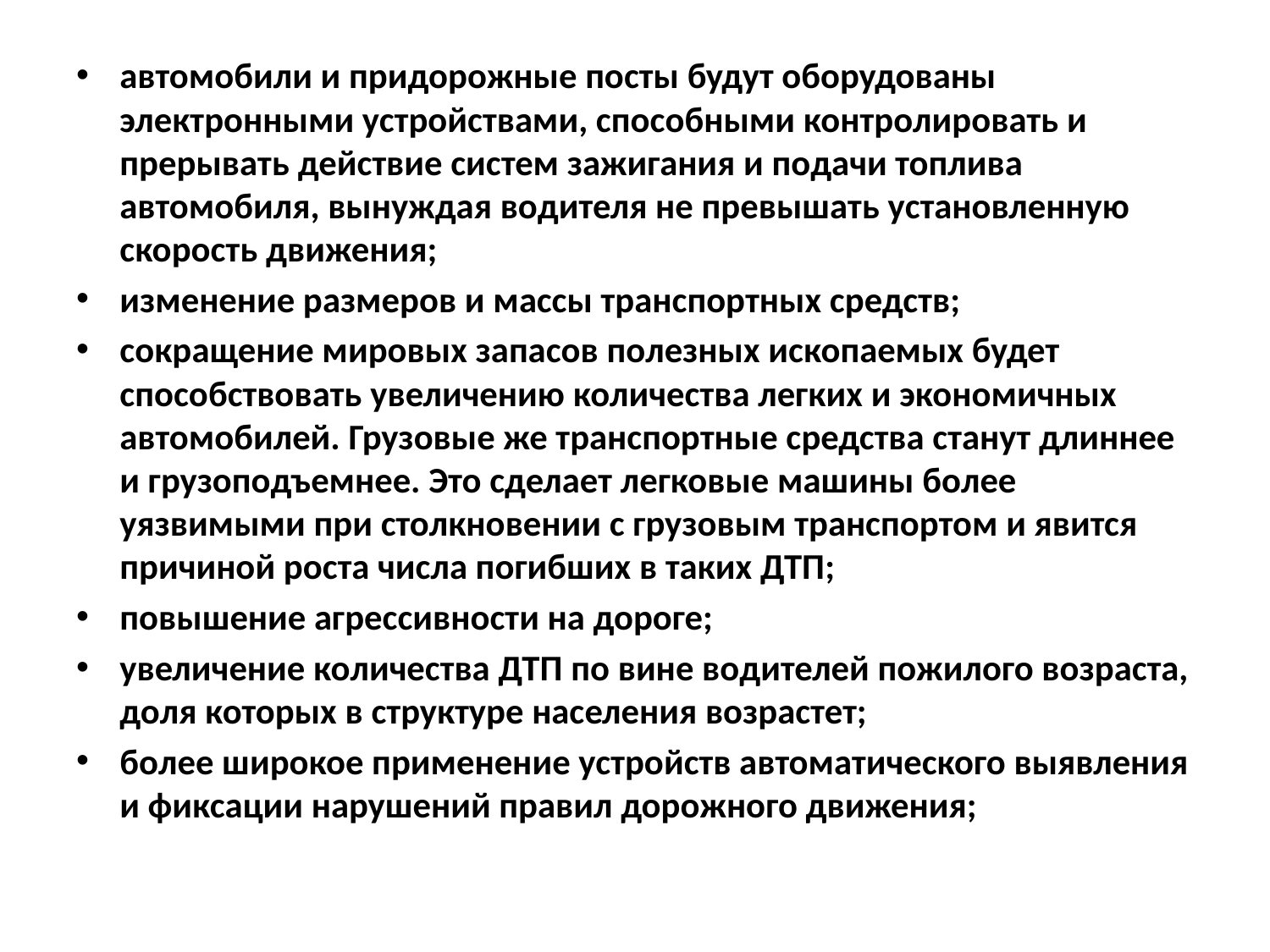

автомобили и придорожные посты будут оборудованы электронными устройствами, способными контролировать и прерывать действие систем зажигания и подачи топлива автомобиля, вынуждая водителя не превышать установленную скорость движения;
изменение размеров и массы транспортных средств;
сокращение мировых запасов полезных ископаемых будет способствовать увеличению количества легких и экономичных автомобилей. Грузовые же транспортные средства станут длиннее и грузоподъемнее. Это сделает легковые машины более уязвимыми при столкновении с грузовым транспортом и явится причиной роста числа погибших в таких ДТП;
повышение агрессивности на дороге;
увеличение количества ДТП по вине водителей пожилого возраста, доля которых в структуре населения возрастет;
более широкое применение устройств автоматического выявления и фиксации нарушений правил дорожного движения;